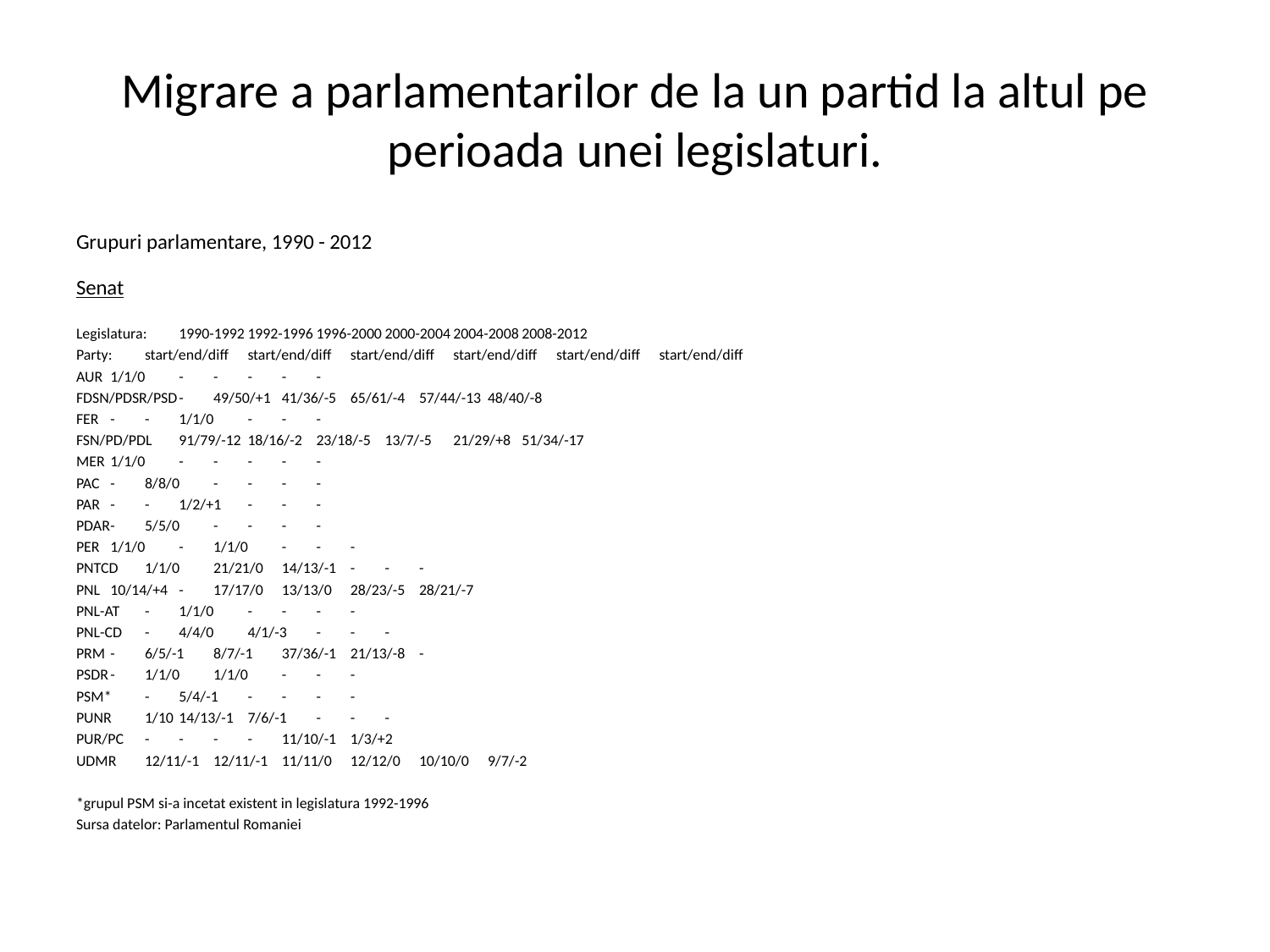

# Migrare a parlamentarilor de la un partid la altul pe perioada unei legislaturi.
Grupuri parlamentare, 1990 - 2012

Senat

Legislatura:		1990-1992	1992-1996	1996-2000	2000-2004	2004-2008	2008-2012
Party:		start/end/diff	start/end/diff	start/end/diff	start/end/diff	start/end/diff	start/end/diff
AUR		1/1/0	-	-	-	-	-
FDSN/PDSR/PSD		-	49/50/+1	41/36/-5	65/61/-4	57/44/-13	48/40/-8
FER		-	-	1/1/0	-	-	-
FSN/PD/PDL		91/79/-12	18/16/-2	23/18/-5	13/7/-5	21/29/+8	51/34/-17
MER		1/1/0	-	-	-	-	-
PAC		-	8/8/0	-	-	-	-
PAR		-	-	1/2/+1	-	-	-
PDAR		-	5/5/0	-	-	-	-
PER		1/1/0	-	1/1/0	-	-	-
PNTCD		1/1/0	21/21/0	14/13/-1	-	-	-
PNL		10/14/+4	-	17/17/0	13/13/0	28/23/-5	28/21/-7
PNL-AT		-	1/1/0	-	-	-	-
PNL-CD		-	4/4/0	4/1/-3	-	-	-
PRM		-	6/5/-1	8/7/-1	37/36/-1	21/13/-8	-
PSDR		-	1/1/0	1/1/0	-	-	-
PSM*		-	5/4/-1	-	-	-	-
PUNR		1/10	14/13/-1	7/6/-1	-	-	-
PUR/PC		-	-	-	-	11/10/-1	1/3/+2
UDMR		12/11/-1	12/11/-1	11/11/0	12/12/0	10/10/0	9/7/-2

*grupul PSM si-a incetat existent in legislatura 1992-1996
Sursa datelor: Parlamentul Romaniei